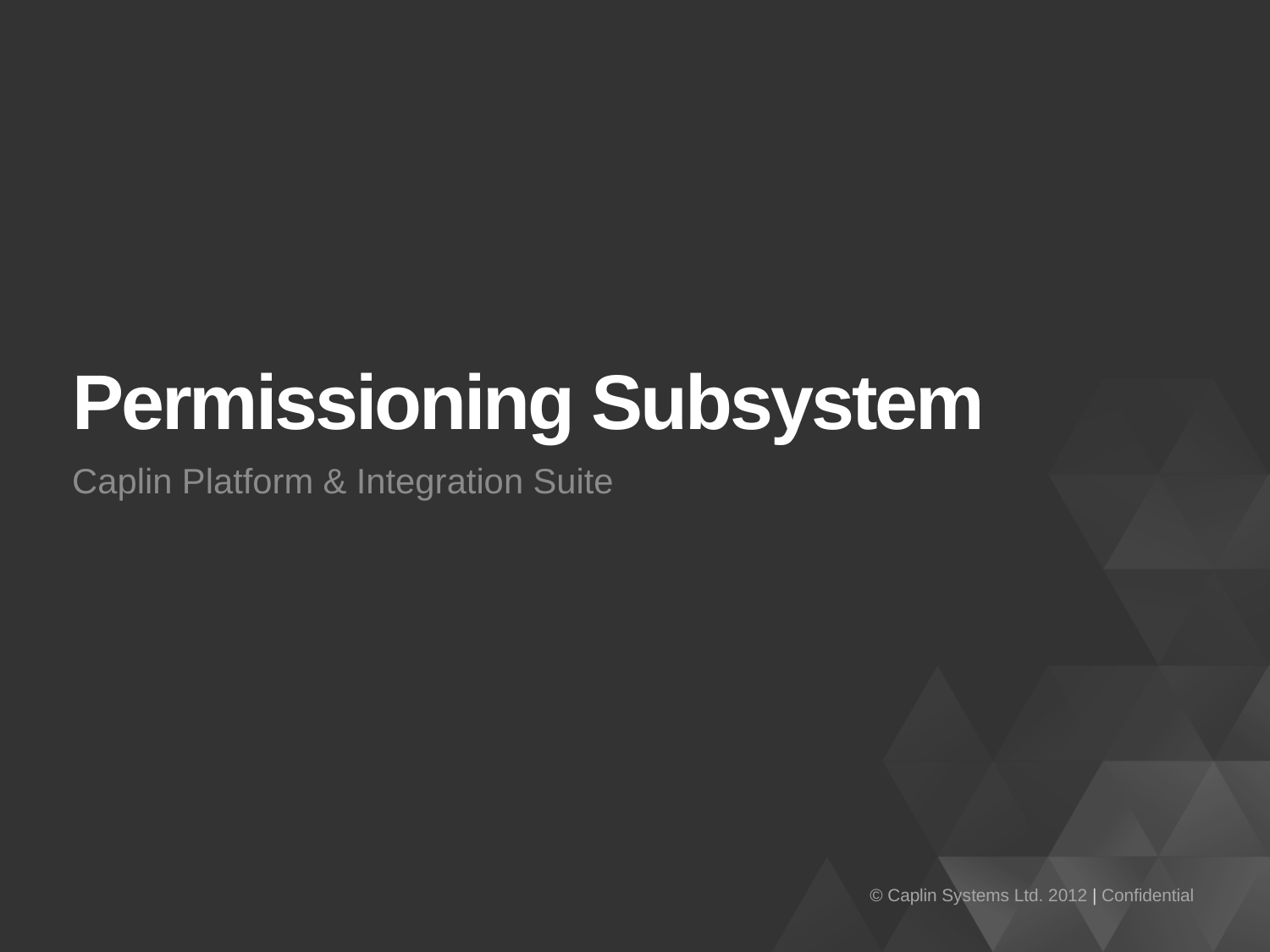

# Permissioning Subsystem
Caplin Platform & Integration Suite